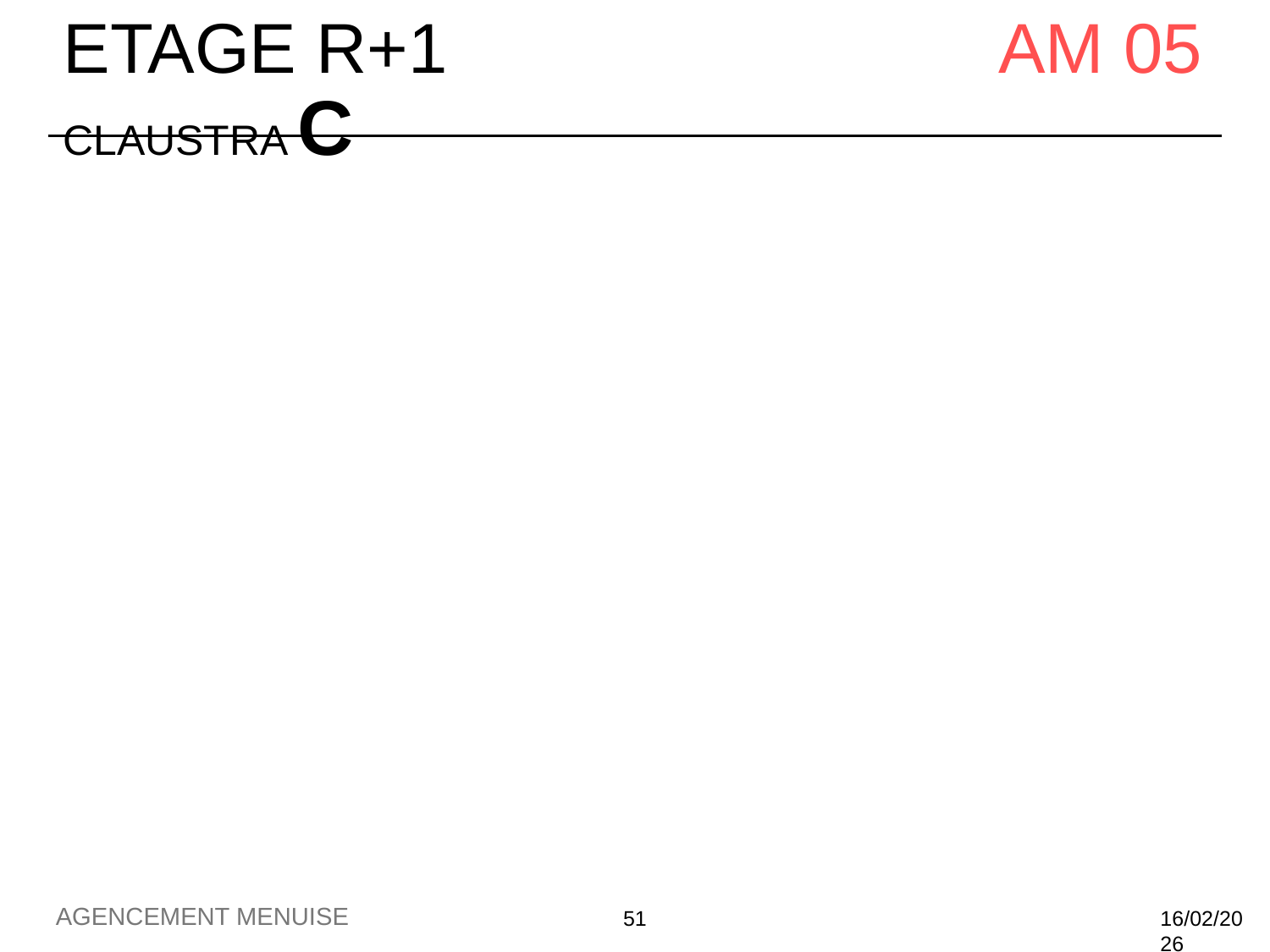

# ETAGE R+1                            AM 05 CLAUSTRA C
AGENCEMENT MENUISE